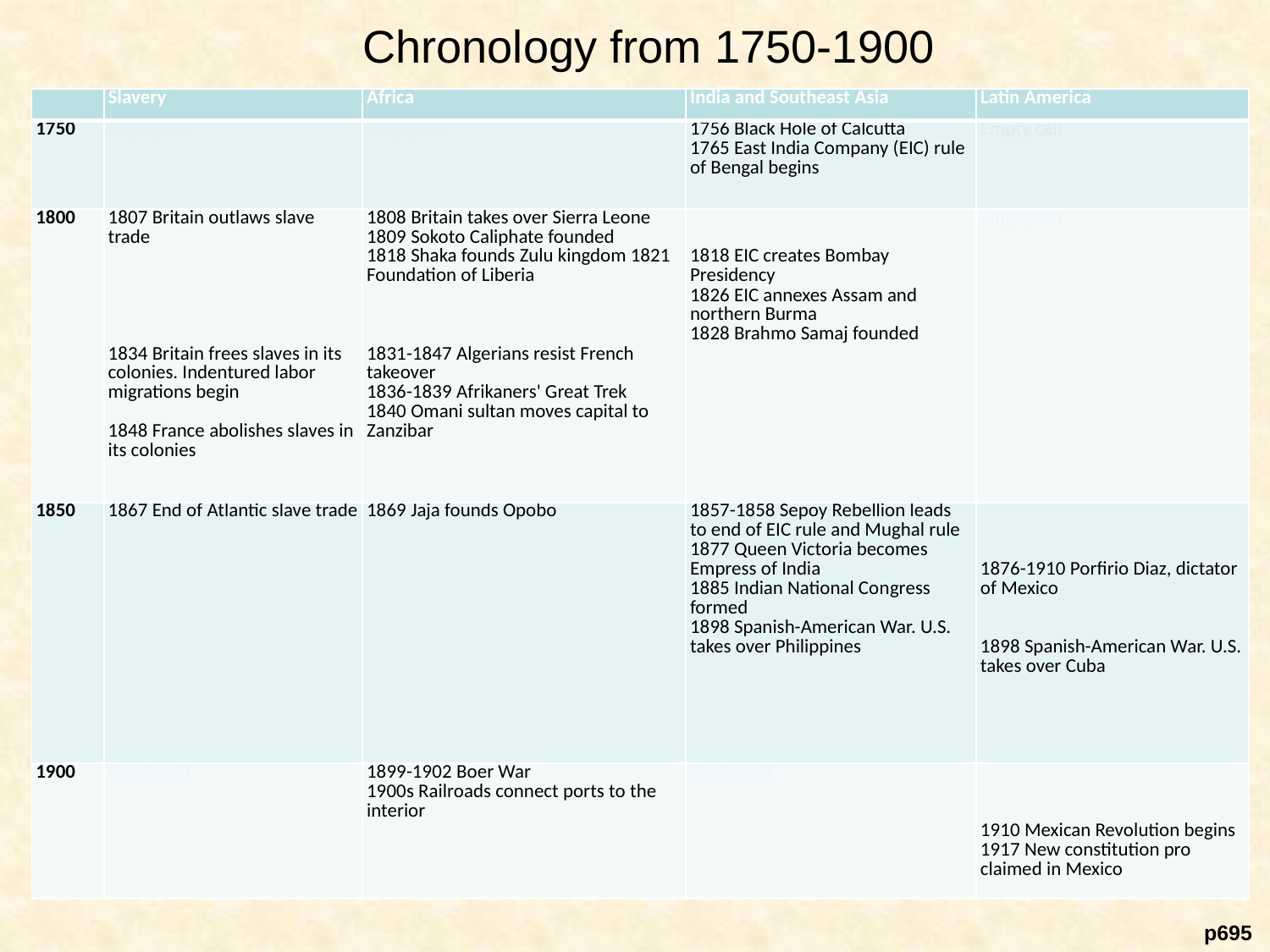

# Chronology from 1750-1900
| Empty cell | Slavery | Africa | India and Southeast Asia | Latin America |
| --- | --- | --- | --- | --- |
| 1750 | Empty cell | Empty cell | 1756 Black Hole of Calcutta 1765 East India Company (EIC) rule of Bengal begins | Empty cell |
| 1800 | 1807 Britain outlaws slave trade 1834 Britain frees slaves in its colonies. Indentured labor migrations begin 1848 France abolishes slaves in its colonies | 1808 Britain takes over Sierra Leone 1809 Sokoto Caliphate founded 1818 Shaka founds Zulu kingdom 1821 Foundation of Liberia 1831-1847 Algerians resist French takeover 1836-1839 Afrikaners' Great Trek 1840 Omani sultan moves capital to Zanzibar | 1818 EIC creates Bombay Presidency 1826 EIC annexes Assam and northern Burma 1828 Brahmo Samaj founded | Empty cell |
| 1850 | 1867 End of Atlantic slave trade | 1869 Jaja founds Opobo | 1857-1858 Sepoy Rebellion leads to end of EIC rule and Mughal rule 1877 Queen Victoria becomes Empress of India 1885 Indian National Con­gress formed 1898 Spanish-American War. U.S. takes over Philippines | 1876-1910 Porfirio Diaz, dictator of Mexico 1898 Spanish-American War. U.S. takes over Cuba |
| 1900 | Empty cell | 1899-1902 Boer War 1900s Railroads connect ports to the interior | Empty cell | 1910 Mexican Revolution begins 1917 New constitution pro­claimed in Mexico |
 p695